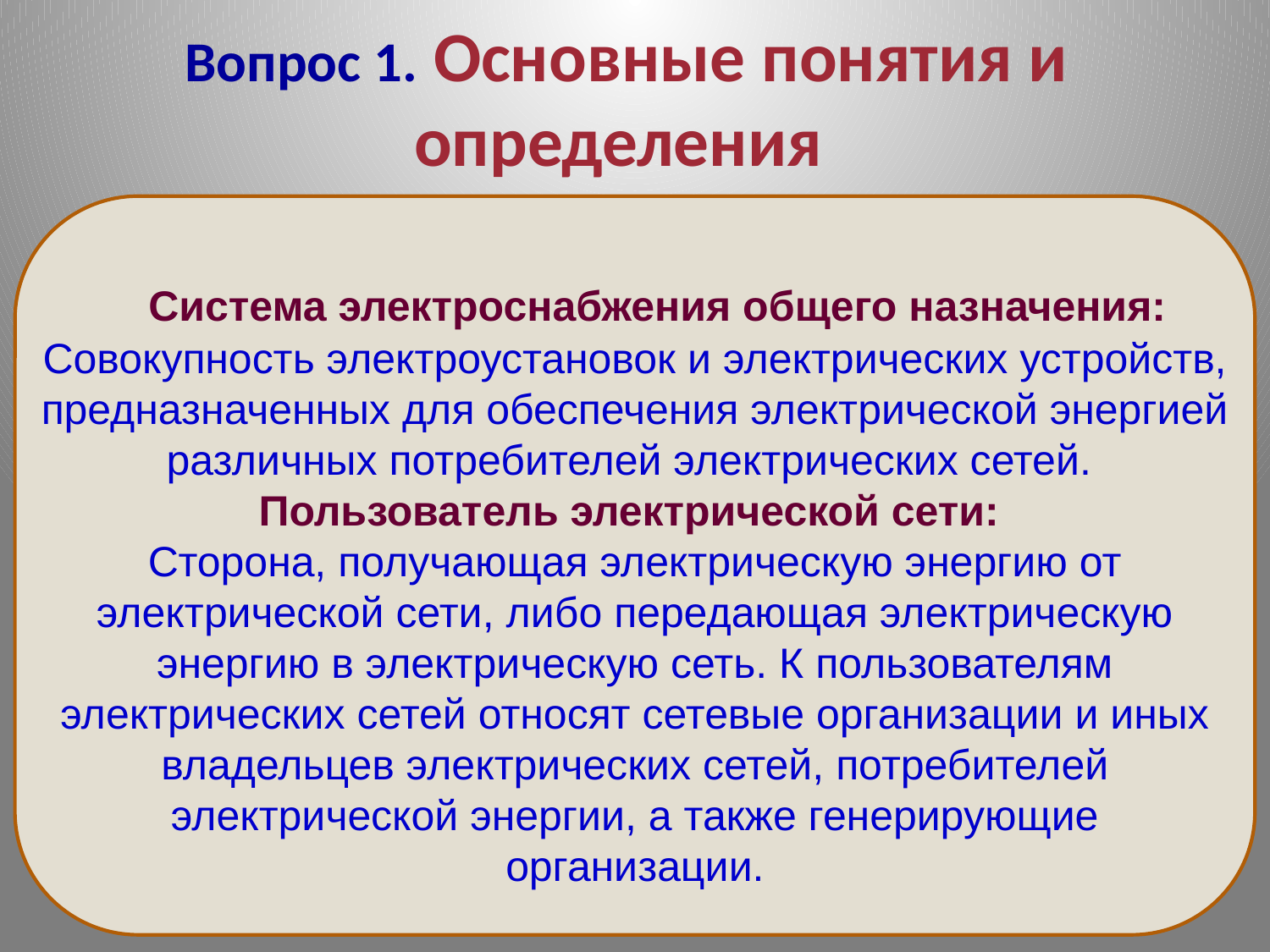

# Вопрос 1. Основные понятия и определения

    Система электроснабжения общего назначения: Совокупность электроустановок и электрических устройств, предназначенных для обеспечения электрической энергией различных потребителей электрических сетей.
Пользователь электрической сети:
Сторона, получающая электрическую энергию от электрической сети, либо передающая электрическую энергию в электрическую сеть. К пользователям электрических сетей относят сетевые организации и иных владельцев электрических сетей, потребителей электрической энергии, а также генерирующие организации.